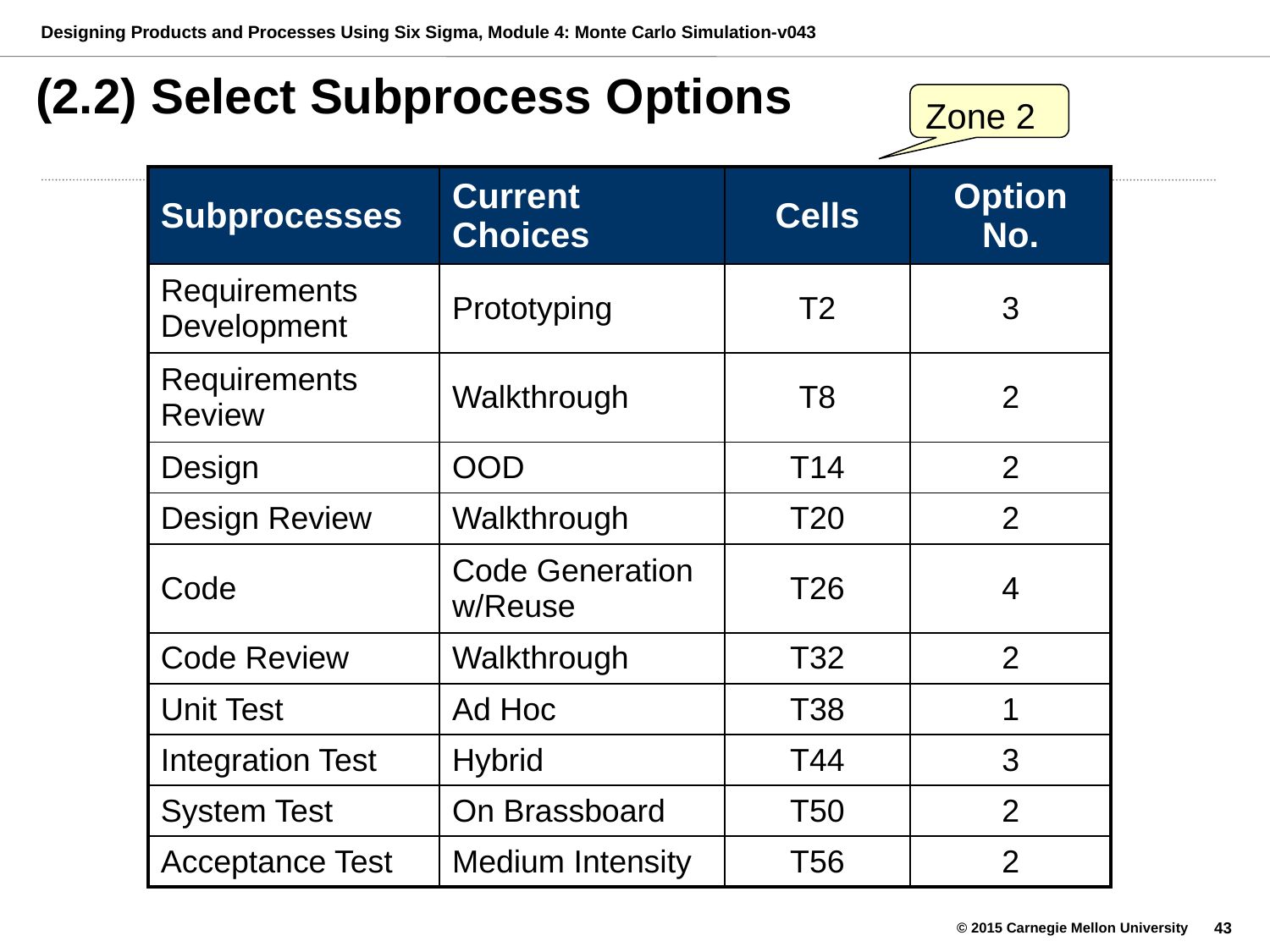

# (2.2) Select Subprocess Options
Zone 2
| Subprocesses | Current Choices | Cells | Option No. |
| --- | --- | --- | --- |
| Requirements Development | Prototyping | T2 | 3 |
| Requirements Review | Walkthrough | T8 | 2 |
| Design | OOD | T14 | 2 |
| Design Review | Walkthrough | T20 | 2 |
| Code | Code Generation w/Reuse | T26 | 4 |
| Code Review | Walkthrough | T32 | 2 |
| Unit Test | Ad Hoc | T38 | 1 |
| Integration Test | Hybrid | T44 | 3 |
| System Test | On Brassboard | T50 | 2 |
| Acceptance Test | Medium Intensity | T56 | 2 |